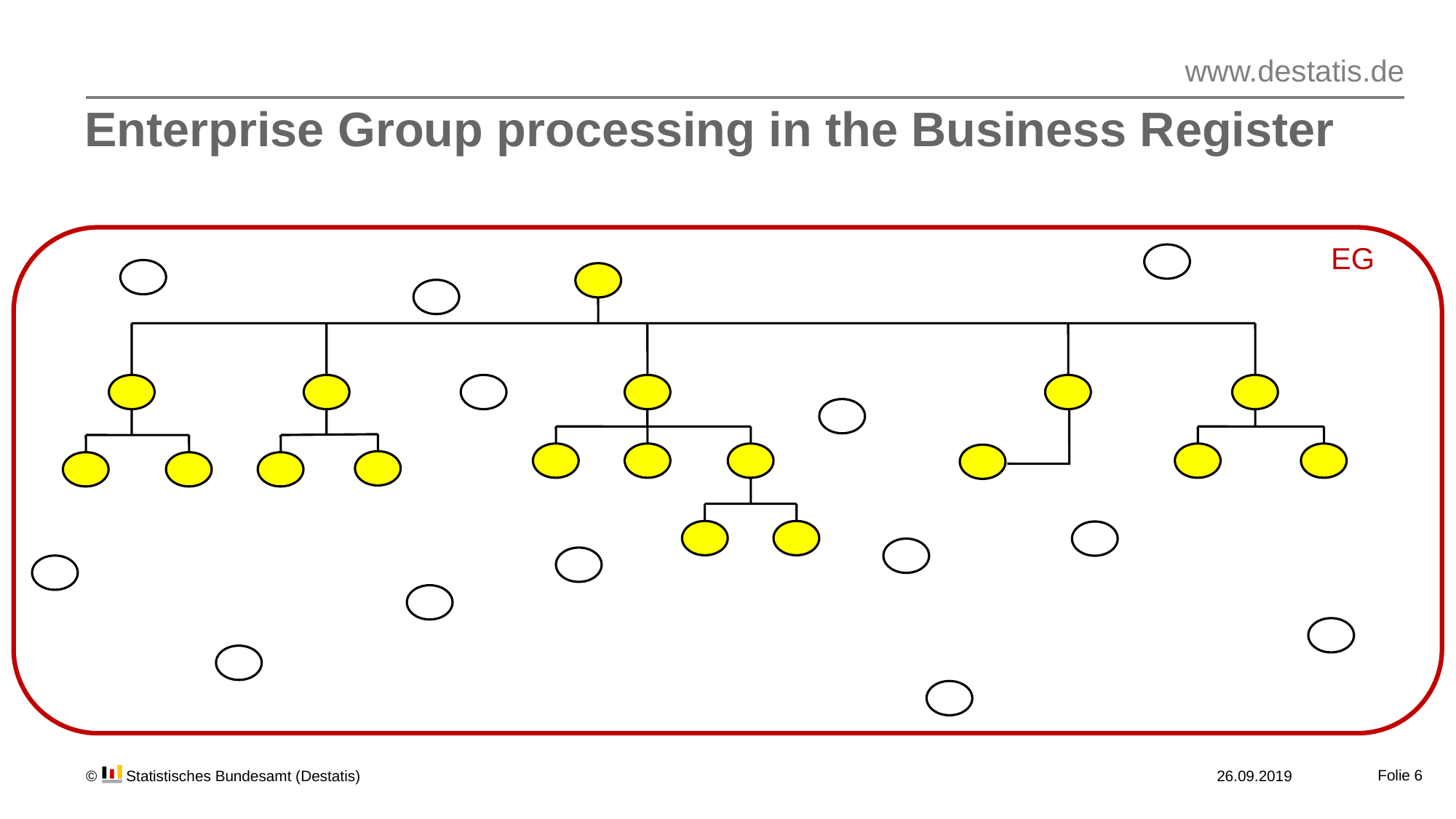

# Enterprise Group processing in the Business Register

EG